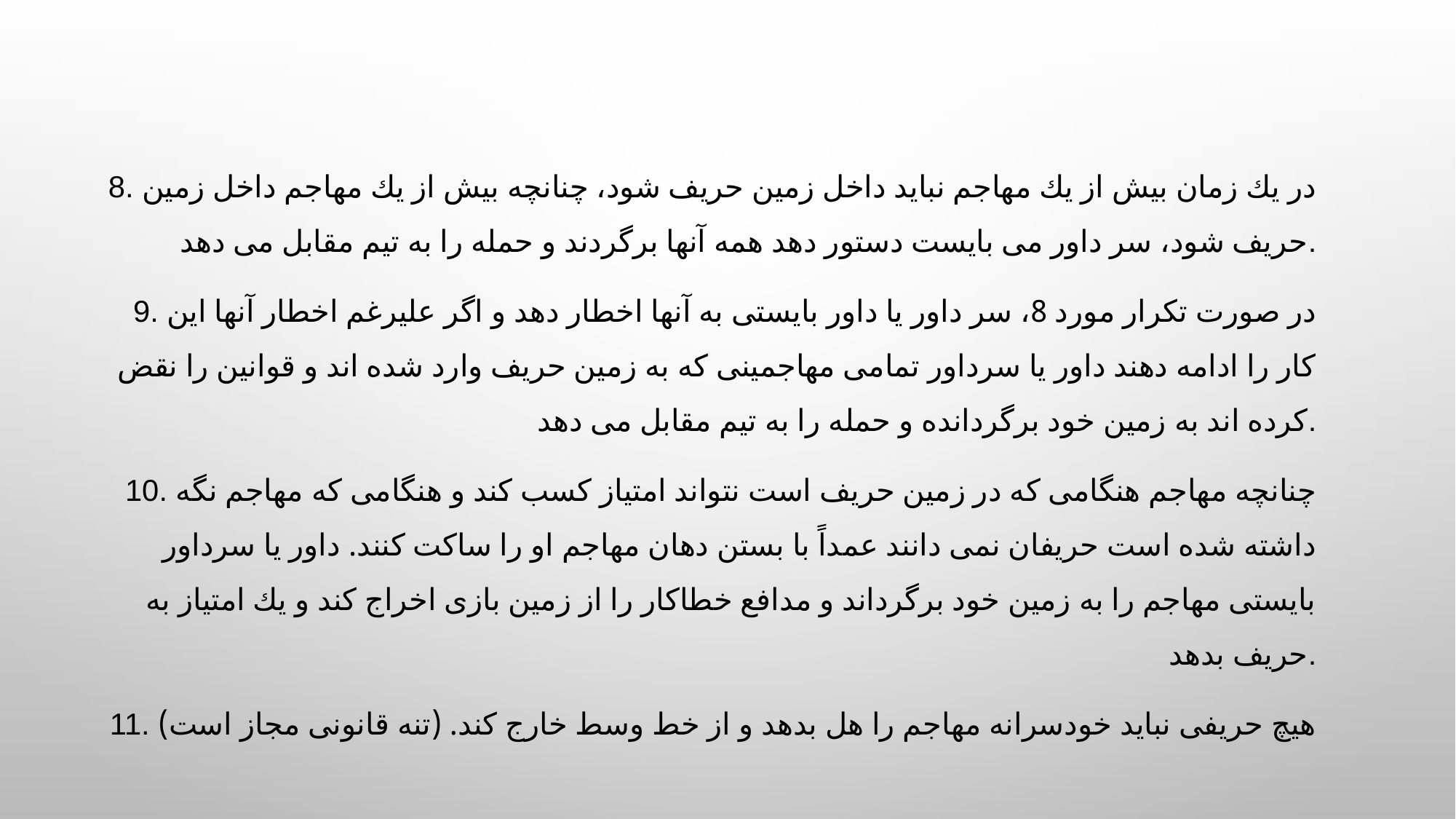

8. در یك زمان بیش از یك مهاجم نباید داخل زمین حریف شود، چنانچه بیش از یك مهاجم داخل زمین حریف شود، سر داور می بایست دستور دهد همه آنها برگردند و حمله را به تیم مقابل می دهد.
9. در صورت تكرار مورد 8، سر داور یا داور بایستی به آنها اخطار دهد و اگر علیرغم اخطار آنها این كار را ادامه دهند داور یا سرداور تمامی مهاجمینی كه به زمین حریف وارد شده اند و قوانین را نقض كرده اند به زمین خود برگردانده و حمله را به تیم مقابل می دهد.
10. چنانچه مهاجم هنگامی كه در زمین حریف است نتواند امتیاز كسب كند و هنگامی كه مهاجم نگه داشته شده است حریفان نمی دانند عمداً با بستن دهان مهاجم او را ساكت كنند. داور یا سرداور بایستی مهاجم را به زمین خود برگرداند و مدافع خطاكار را از زمین بازی اخراج كند و یك امتیاز به حریف بدهد.
11. هیچ حریفی نباید خودسرانه مهاجم را هل بدهد و از خط وسط خارج كند. (تنه قانونی مجاز است)